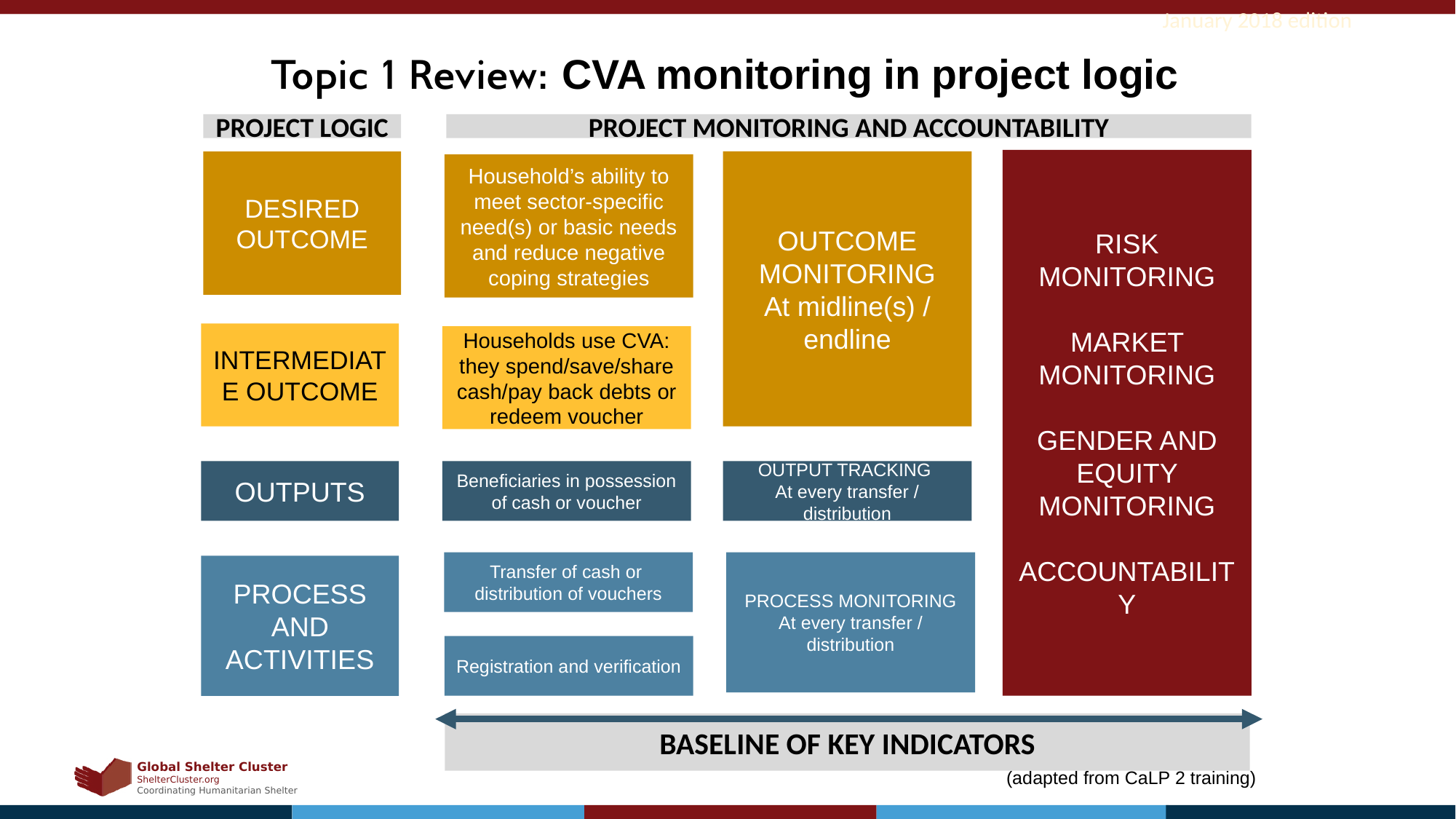

# Topic 1 Review: CVA monitoring in project logic
PROJECT LOGIC
PROJECT MONITORING AND ACCOUNTABILITY
RISK MONITORING

MARKET MONITORING

GENDER AND EQUITY MONITORING

ACCOUNTABILITY
OUTCOME MONITORING
At midline(s) / endline
DESIRED OUTCOME
Household’s ability to meet sector-specific need(s) or basic needs and reduce negative coping strategies
INTERMEDIATE OUTCOME
Households use CVA: they spend/save/share cash/pay back debts or redeem voucher
OUTPUTS
Beneficiaries in possession of cash or voucher
OUTPUT TRACKING
At every transfer / distribution
Transfer of cash or  distribution of vouchers
PROCESS MONITORING
At every transfer / distribution
PROCESS AND ACTIVITIES
Registration and verification
BASELINE OF KEY INDICATORS
(adapted from CaLP 2 training)